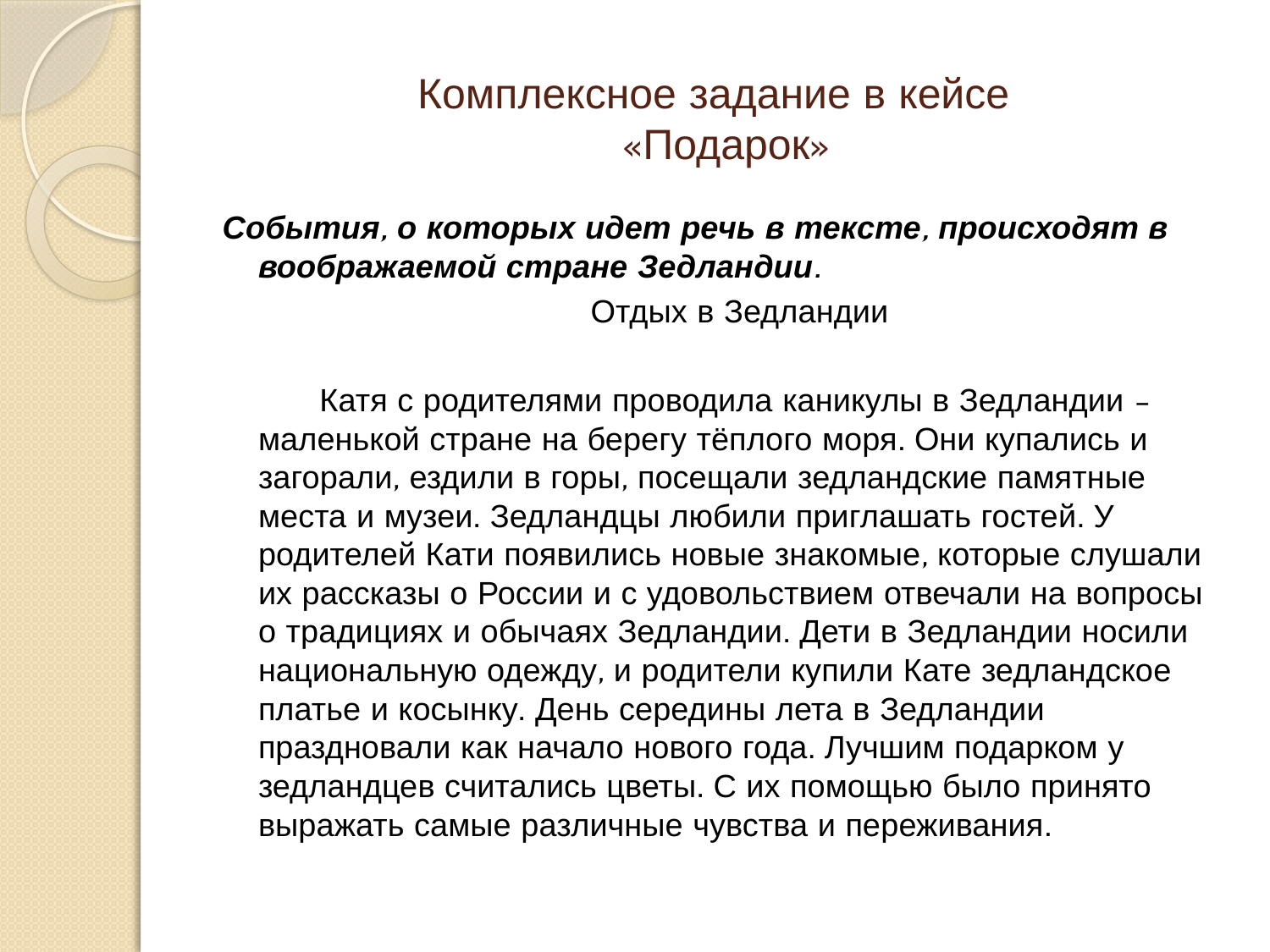

# Комплексное задание в кейсе «Подарок»
События, о которых идет речь в тексте, происходят в воображаемой стране Зедландии.
    Отдых в Зедландии

          Катя с родителями проводила каникулы в Зедландии – маленькой стране на берегу тёплого моря. Они купались и загорали, ездили в горы, посещали зедландские памятные места и музеи. Зедландцы любили приглашать гостей. У родителей Кати появились новые знакомые, которые слушали их рассказы о России и с удовольствием отвечали на вопросы о традициях и обычаях Зедландии. Дети в Зедландии носили национальную одежду, и родители купили Кате зедландское платье и косынку. День середины лета в Зедландии праздновали как начало нового года. Лучшим подарком у зедландцев считались цветы. С их помощью было принято выражать самые различные чувства и переживания.